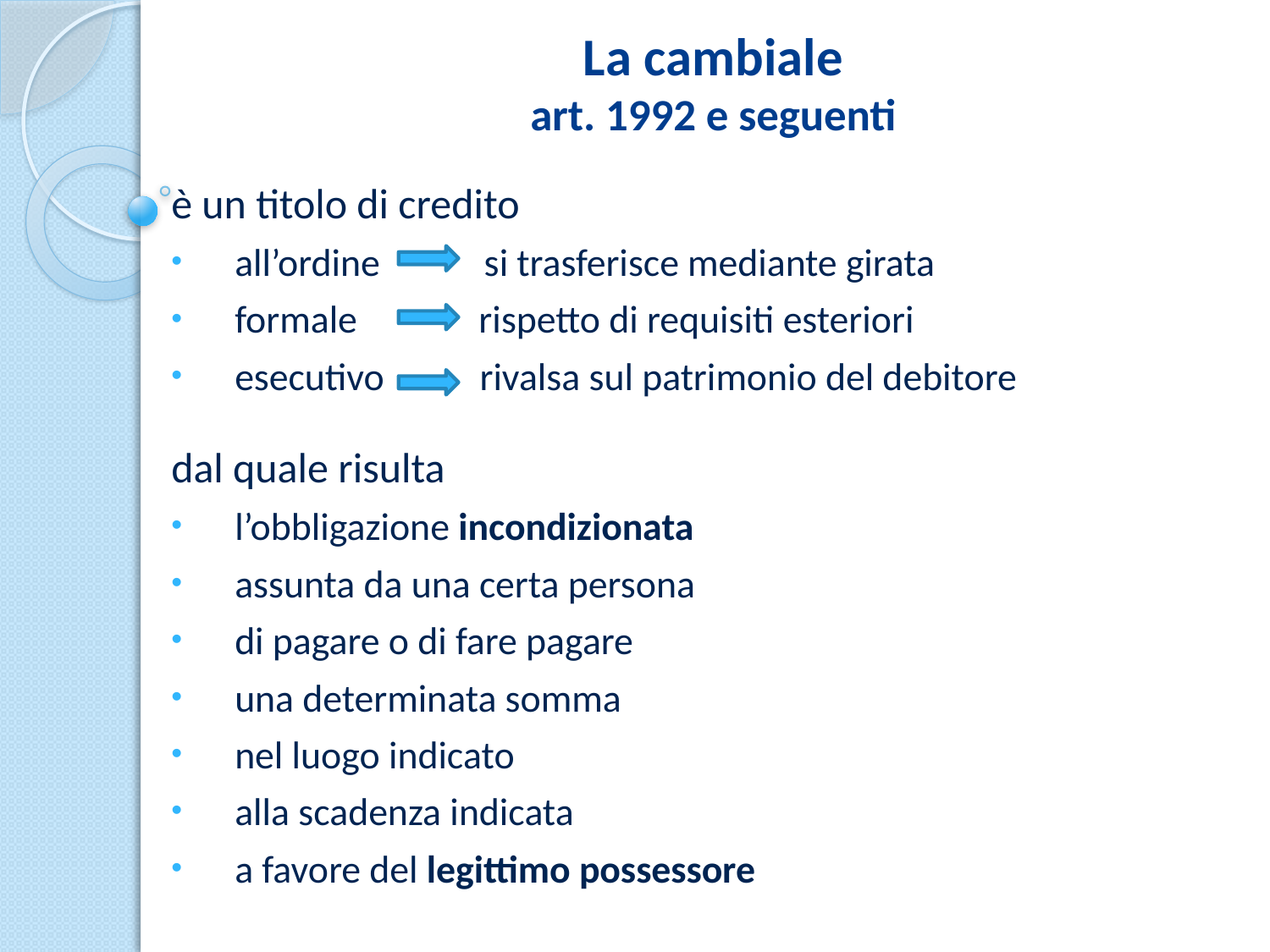

# La cambiale art. 1992 e seguenti
è un titolo di credito
all’ordine            si trasferisce mediante girata
formale              rispetto di requisiti esteriori
esecutivo           rivalsa sul patrimonio del debitore

dal quale risulta
l’obbligazione incondizionata
assunta da una certa persona
di pagare o di fare pagare
una determinata somma
nel luogo indicato
alla scadenza indicata
a favore del legittimo possessore